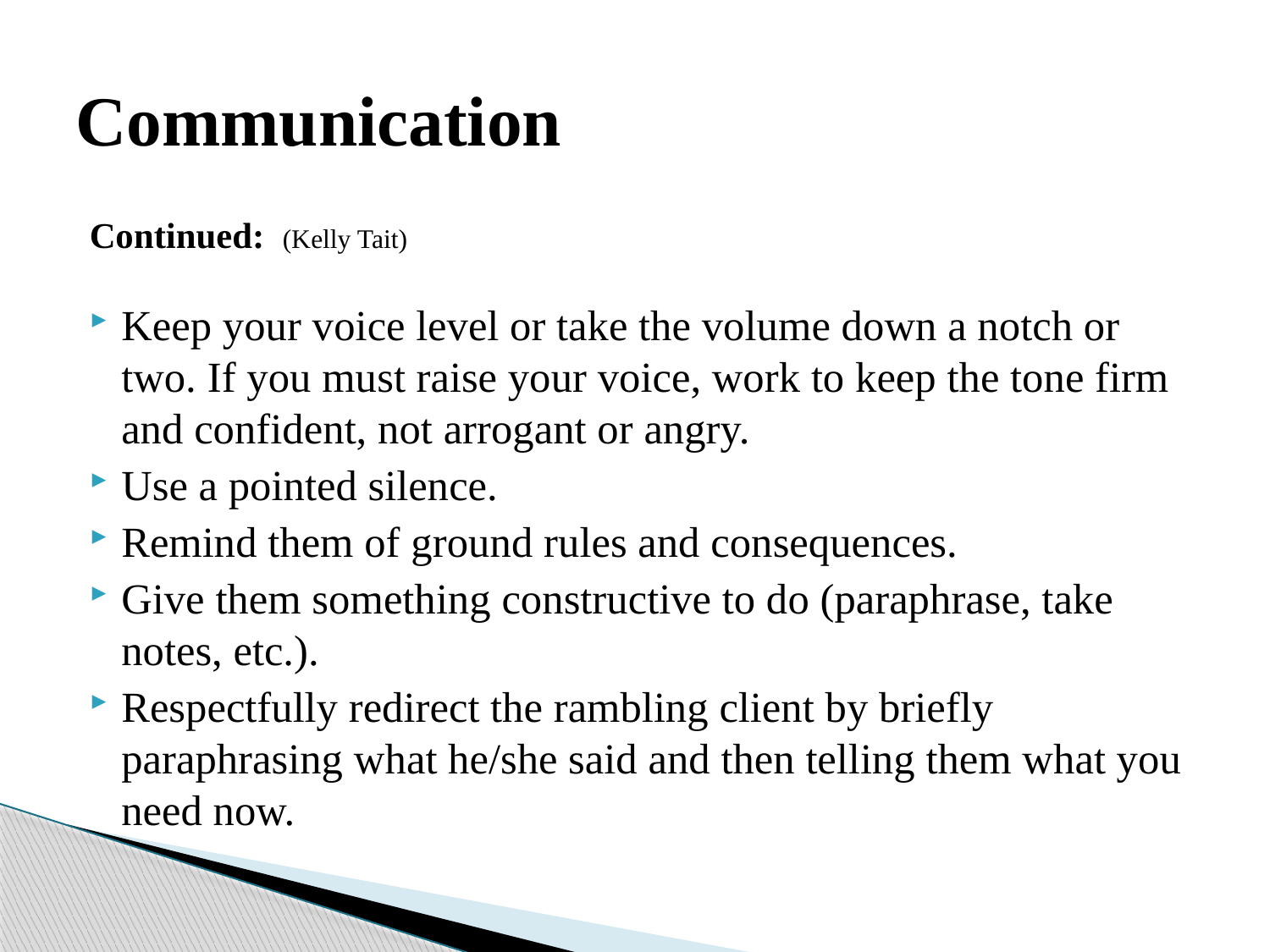

# Communication
Continued:				(Kelly Tait)

Keep your voice level or take the volume down a notch or two. If you must raise your voice, work to keep the tone firm and confident, not arrogant or angry.
Use a pointed silence.
Remind them of ground rules and consequences.
Give them something constructive to do (paraphrase, take notes, etc.).
Respectfully redirect the rambling client by briefly paraphrasing what he/she said and then telling them what you need now.